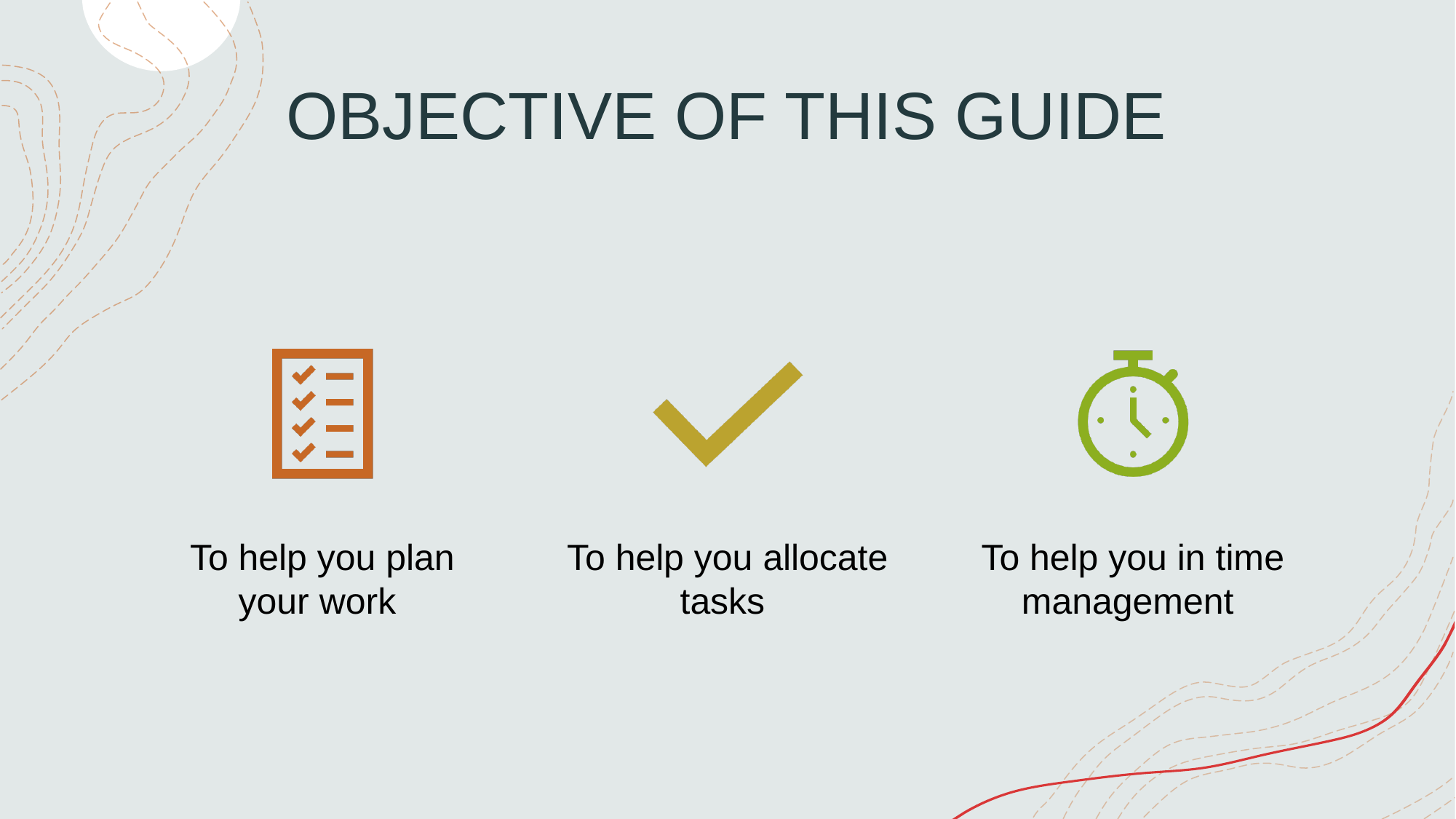

# OBJECTIVE OF THIS GUIDE
To help you plan your work
To help you allocate tasks
To help you in time management